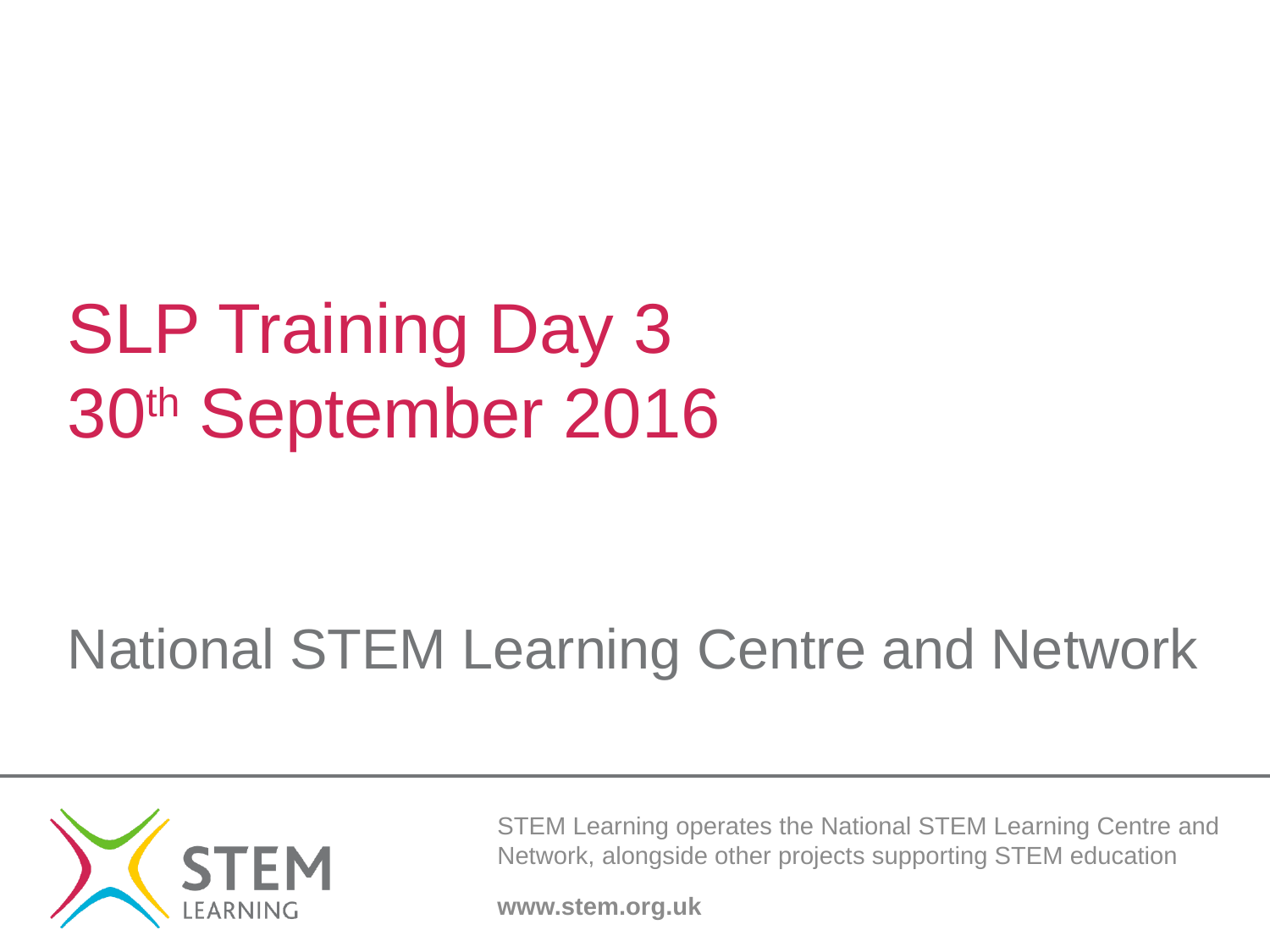

# SLP Training Day 3 30th September 2016
National STEM Learning Centre and Network